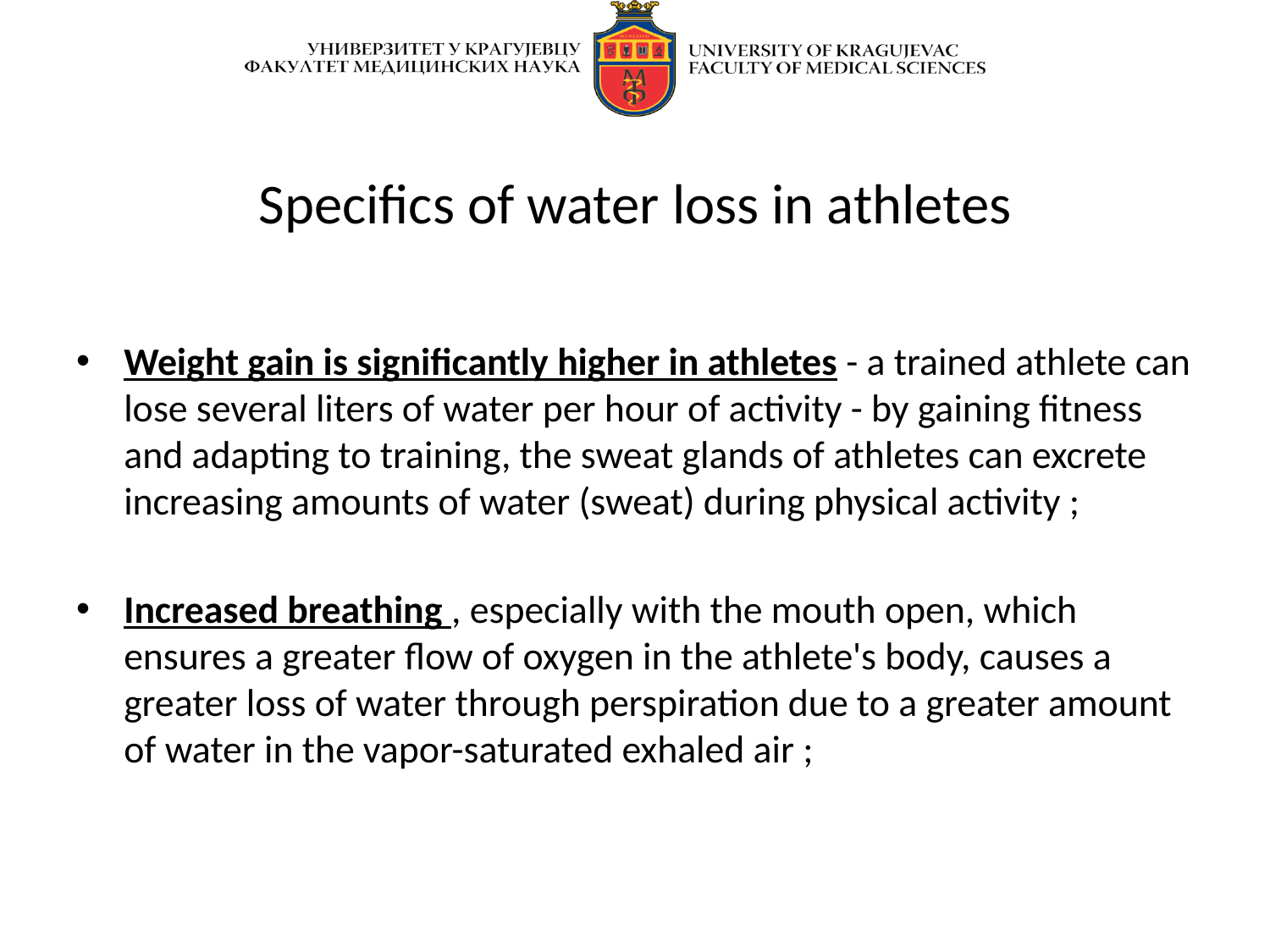

# Specifics of water loss in athletes

Weight gain is significantly higher in athletes - a trained athlete can lose several liters of water per hour of activity - by gaining fitness and adapting to training, the sweat glands of athletes can excrete increasing amounts of water (sweat) during physical activity ;

Increased breathing , especially with the mouth open, which ensures a greater flow of oxygen in the athlete's body, causes a greater loss of water through perspiration due to a greater amount of water in the vapor-saturated exhaled air ;